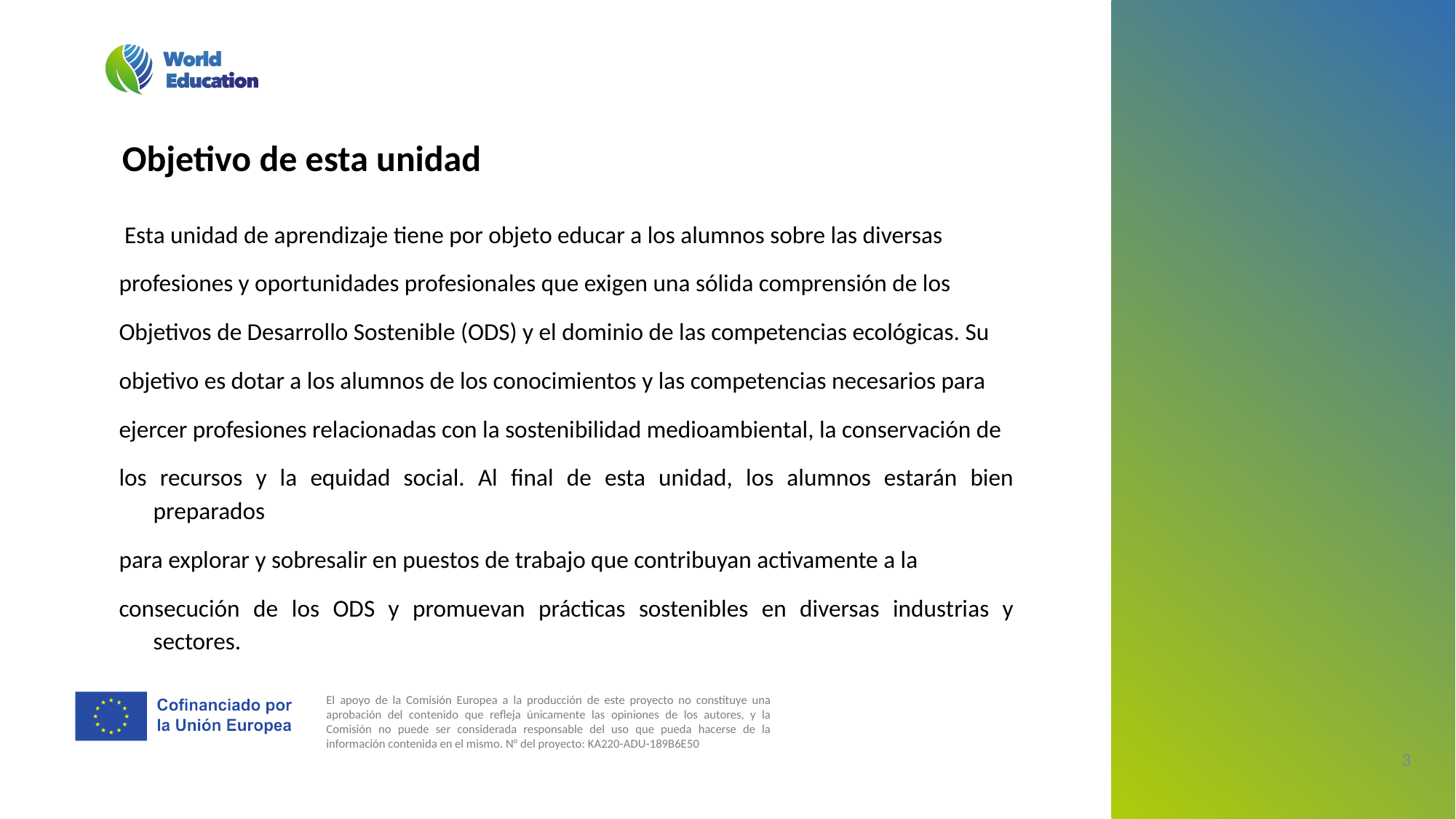

Objetivo de esta unidad
 Esta unidad de aprendizaje tiene por objeto educar a los alumnos sobre las diversas
profesiones y oportunidades profesionales que exigen una sólida comprensión de los
Objetivos de Desarrollo Sostenible (ODS) y el dominio de las competencias ecológicas. Su
objetivo es dotar a los alumnos de los conocimientos y las competencias necesarios para
ejercer profesiones relacionadas con la sostenibilidad medioambiental, la conservación de
los recursos y la equidad social. Al final de esta unidad, los alumnos estarán bien preparados
para explorar y sobresalir en puestos de trabajo que contribuyan activamente a la
consecución de los ODS y promuevan prácticas sostenibles en diversas industrias y sectores.

3
3